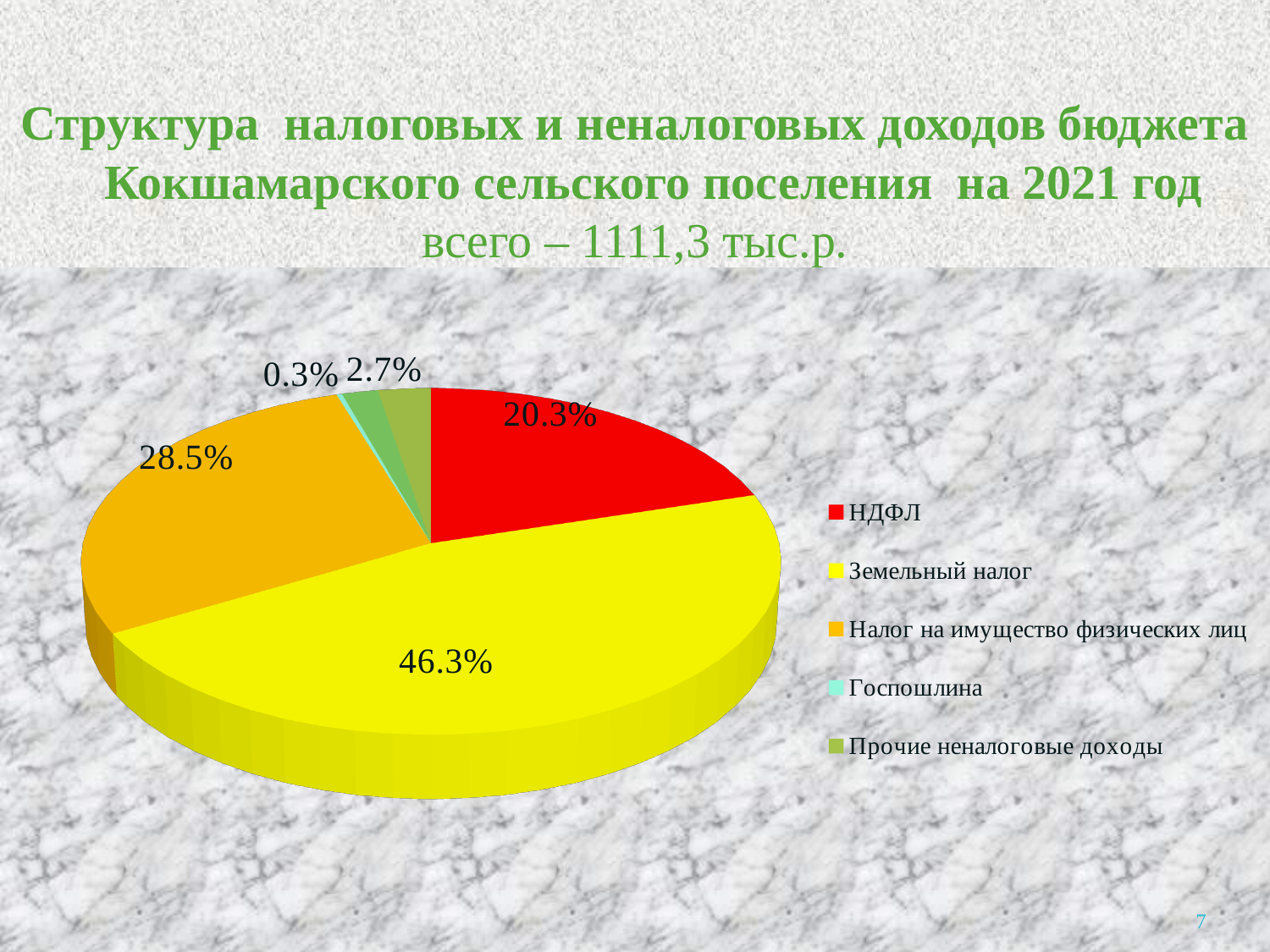

# Структура  налоговых и неналоговых доходов бюджета Кокшамарского сельского поселения  на 2021 год всего – 1111,3 тыс.р.

[unsupported chart]

7